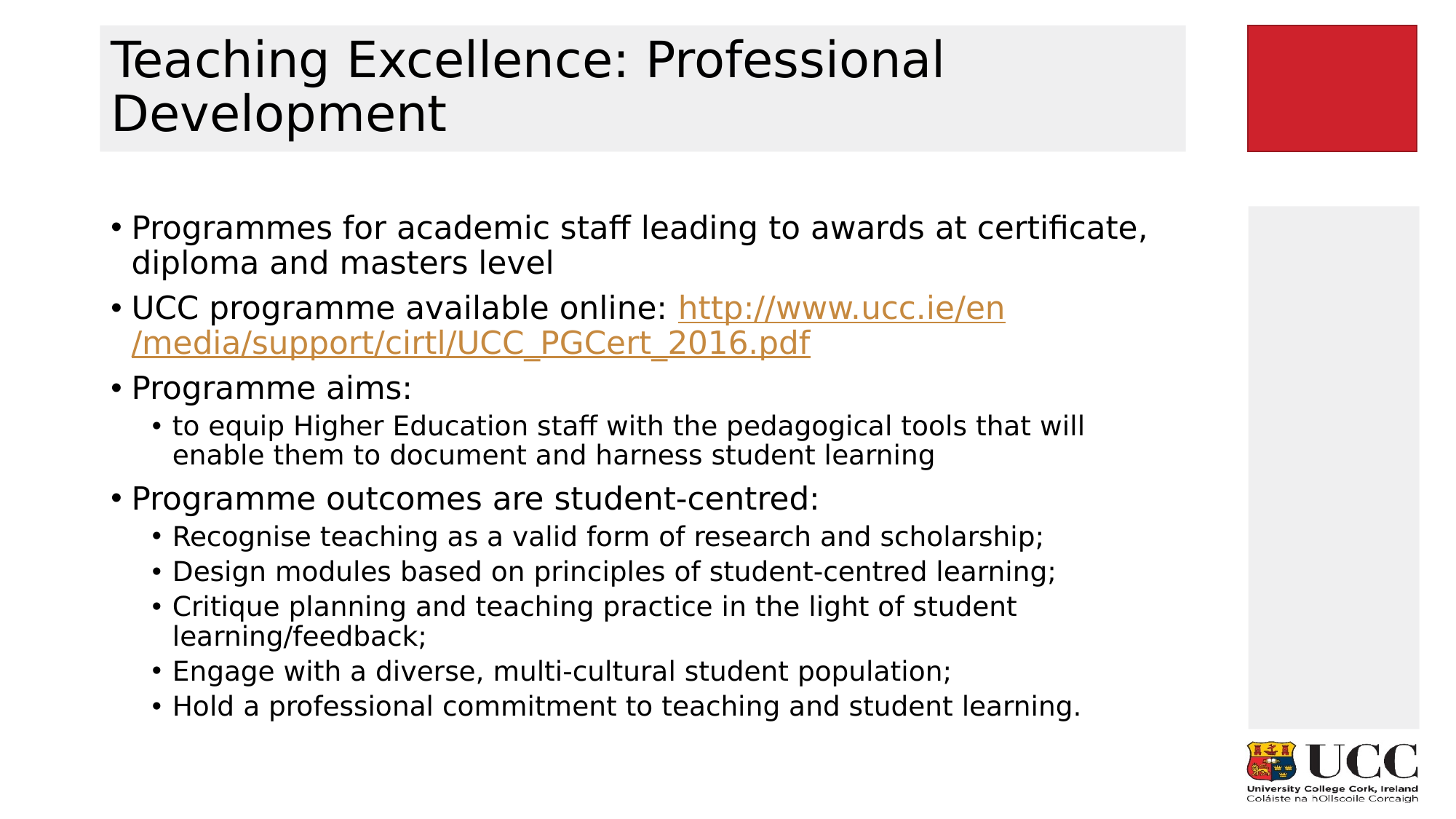

# Teaching Excellence: Professional Development
Programmes for academic staff leading to awards at certificate, diploma and masters level
UCC programme available online: http://www.ucc.ie/en/media/support/cirtl/UCC_PGCert_2016.pdf
Programme aims:
to equip Higher Education staff with the pedagogical tools that will enable them to document and harness student learning
Programme outcomes are student-centred:
Recognise teaching as a valid form of research and scholarship;
Design modules based on principles of student-centred learning;
Critique planning and teaching practice in the light of student learning/feedback;
Engage with a diverse, multi-cultural student population;
Hold a professional commitment to teaching and student learning.